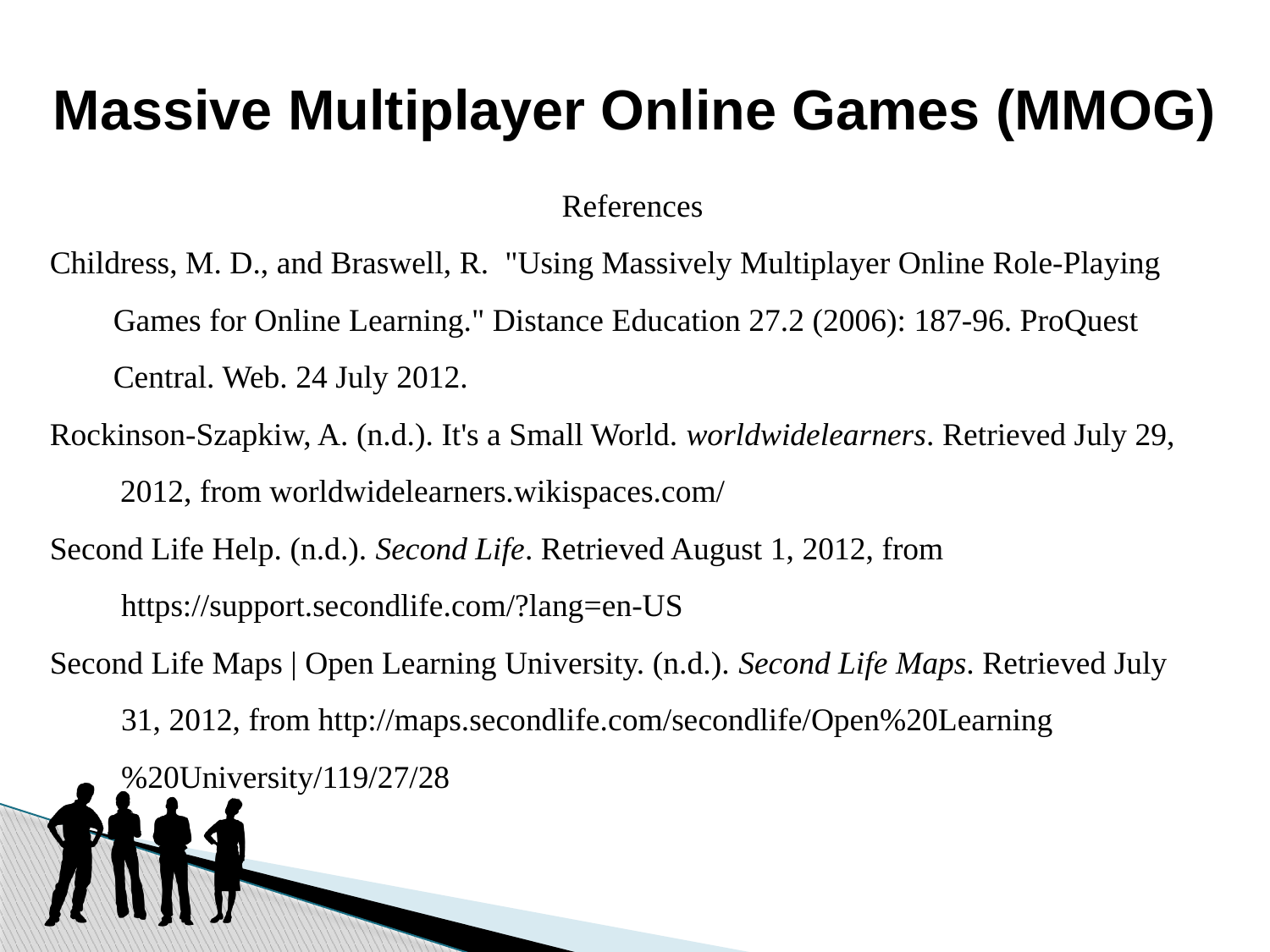

References
Childress, M. D., and Braswell, R.  "Using Massively Multiplayer Online Role-Playing Games for Online Learning." Distance Education 27.2 (2006): 187-96. ProQuest Central. Web. 24 July 2012.
Rockinson-Szapkiw, A. (n.d.). It's a Small World. worldwidelearners. Retrieved July 29, 2012, from worldwidelearners.wikispaces.com/
Second Life Help. (n.d.). Second Life. Retrieved August 1, 2012, from https://support.secondlife.com/?lang=en-US
Second Life Maps | Open Learning University. (n.d.). Second Life Maps. Retrieved July 31, 2012, from http://maps.secondlife.com/secondlife/Open%20Learning%20University/119/27/28